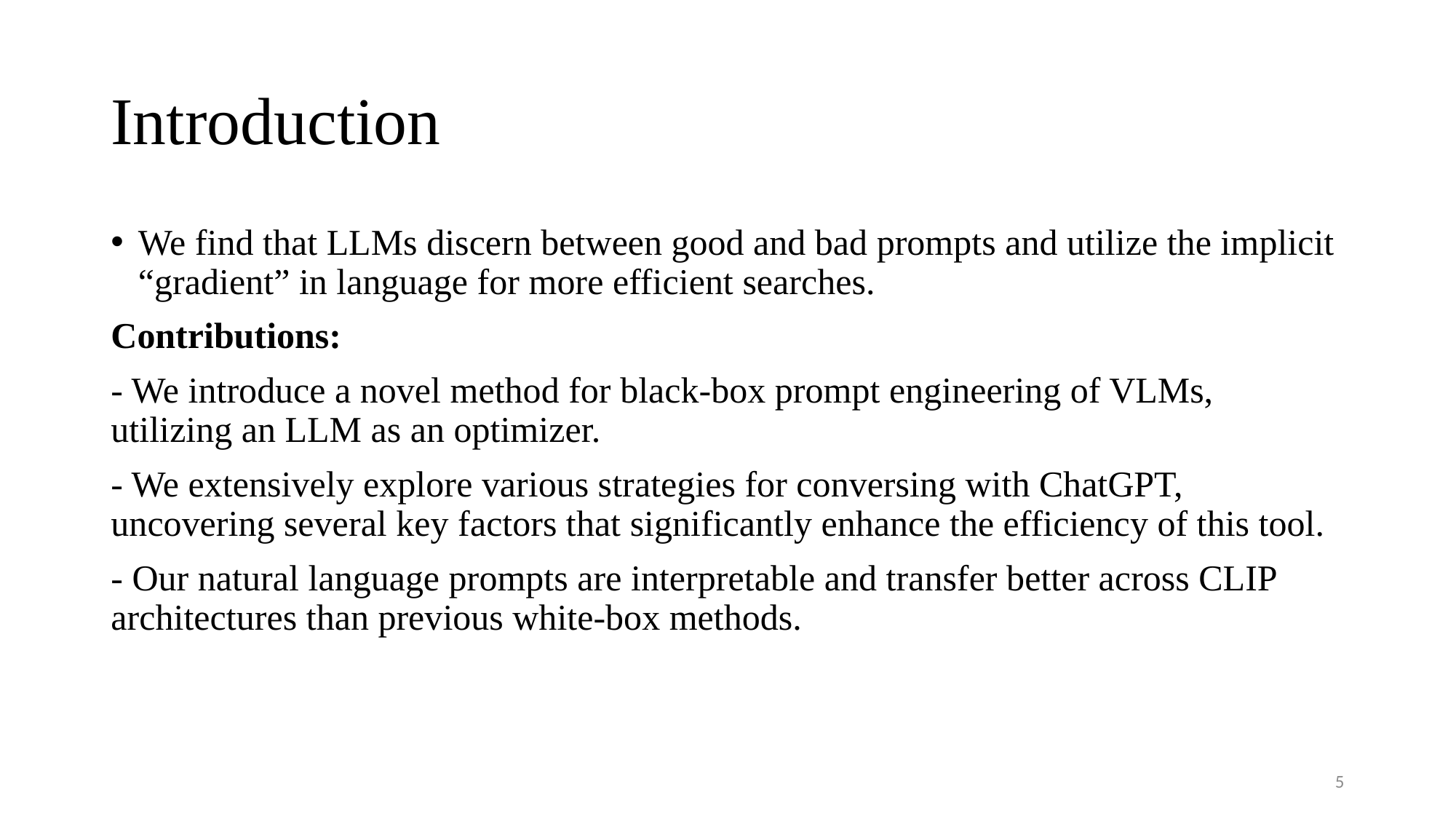

# Introduction
We find that LLMs discern between good and bad prompts and utilize the implicit “gradient” in language for more efficient searches.
Contributions:
- We introduce a novel method for black-box prompt engineering of VLMs, utilizing an LLM as an optimizer.
- We extensively explore various strategies for conversing with ChatGPT, uncovering several key factors that significantly enhance the efficiency of this tool.
- Our natural language prompts are interpretable and transfer better across CLIP architectures than previous white-box methods.

5